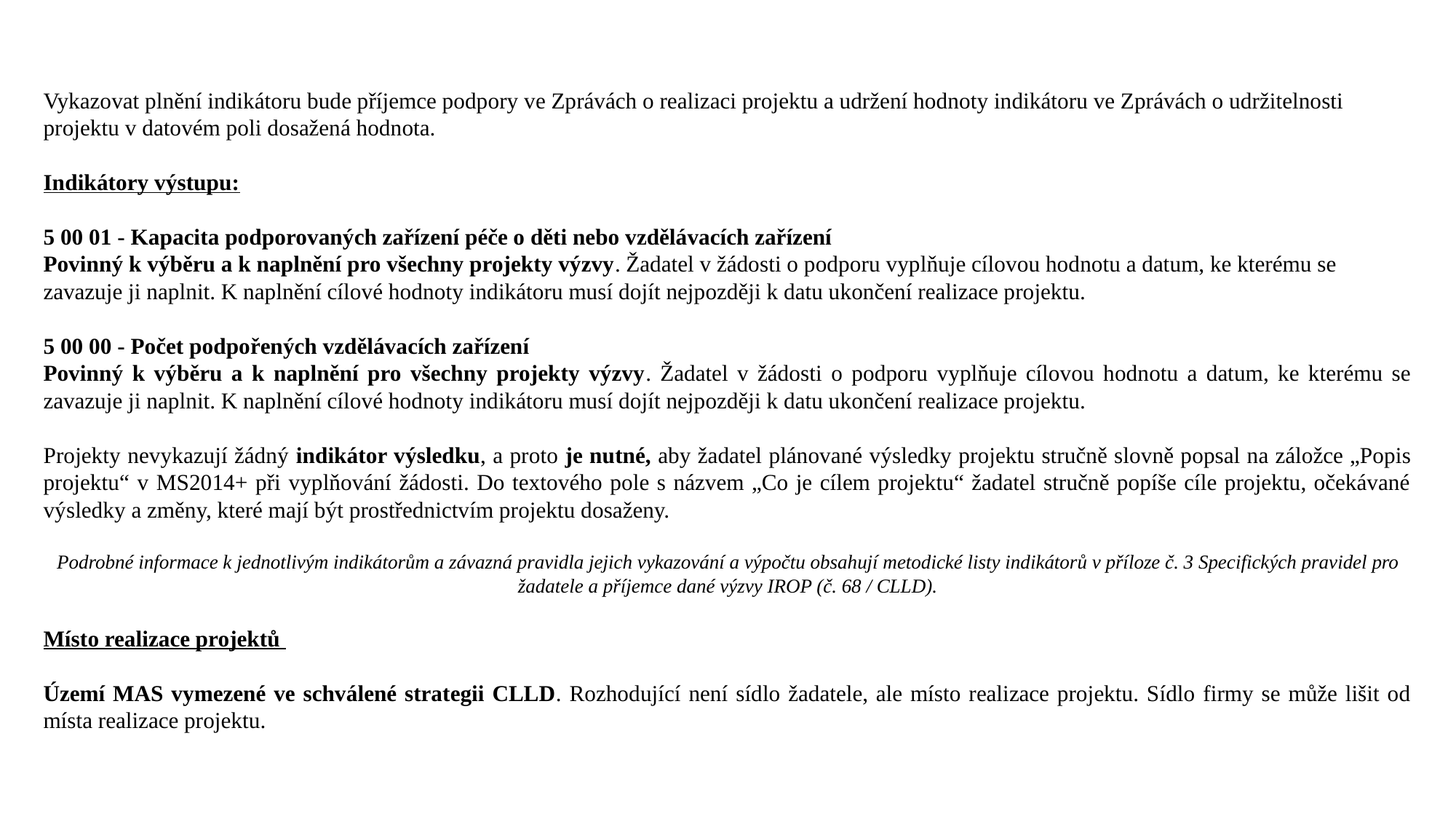

Vykazovat plnění indikátoru bude příjemce podpory ve Zprávách o realizaci projektu a udržení hodnoty indikátoru ve Zprávách o udržitelnosti projektu v datovém poli dosažená hodnota.

Indikátory výstupu:

5 00 01 - Kapacita podporovaných zařízení péče o děti nebo vzdělávacích zařízení
Povinný k výběru a k naplnění pro všechny projekty výzvy. Žadatel v žádosti o podporu vyplňuje cílovou hodnotu a datum, ke kterému se zavazuje ji naplnit. K naplnění cílové hodnoty indikátoru musí dojít nejpozději k datu ukončení realizace projektu.

5 00 00 - Počet podpořených vzdělávacích zařízení
Povinný k výběru a k naplnění pro všechny projekty výzvy. Žadatel v žádosti o podporu vyplňuje cílovou hodnotu a datum, ke kterému se zavazuje ji naplnit. K naplnění cílové hodnoty indikátoru musí dojít nejpozději k datu ukončení realizace projektu.

Projekty nevykazují žádný indikátor výsledku, a proto je nutné, aby žadatel plánované výsledky projektu stručně slovně popsal na záložce „Popis projektu“ v MS2014+ při vyplňování žádosti. Do textového pole s názvem „Co je cílem projektu“ žadatel stručně popíše cíle projektu, očekávané výsledky a změny, které mají být prostřednictvím projektu dosaženy.

Podrobné informace k jednotlivým indikátorům a závazná pravidla jejich vykazování a výpočtu obsahují metodické listy indikátorů v příloze č. 3 Specifických pravidel pro žadatele a příjemce dané výzvy IROP (č. 68 / CLLD).

Místo realizace projektů

Území MAS vymezené ve schválené strategii CLLD. Rozhodující není sídlo žadatele, ale místo realizace projektu. Sídlo firmy se může lišit od místa realizace projektu.